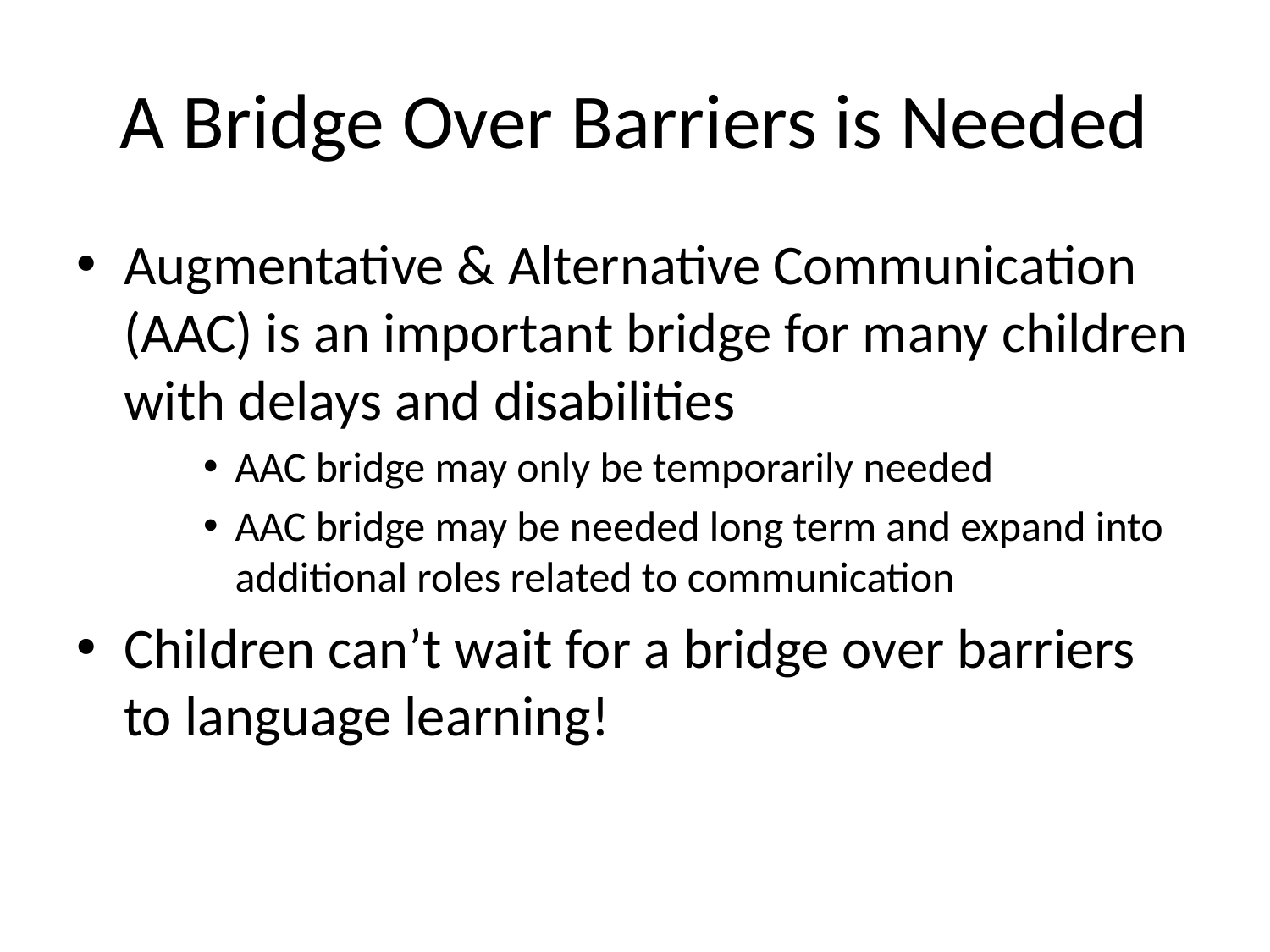

# A Bridge Over Barriers is Needed
Augmentative & Alternative Communication (AAC) is an important bridge for many children with delays and disabilities
AAC bridge may only be temporarily needed
AAC bridge may be needed long term and expand into additional roles related to communication
Children can’t wait for a bridge over barriers to language learning!